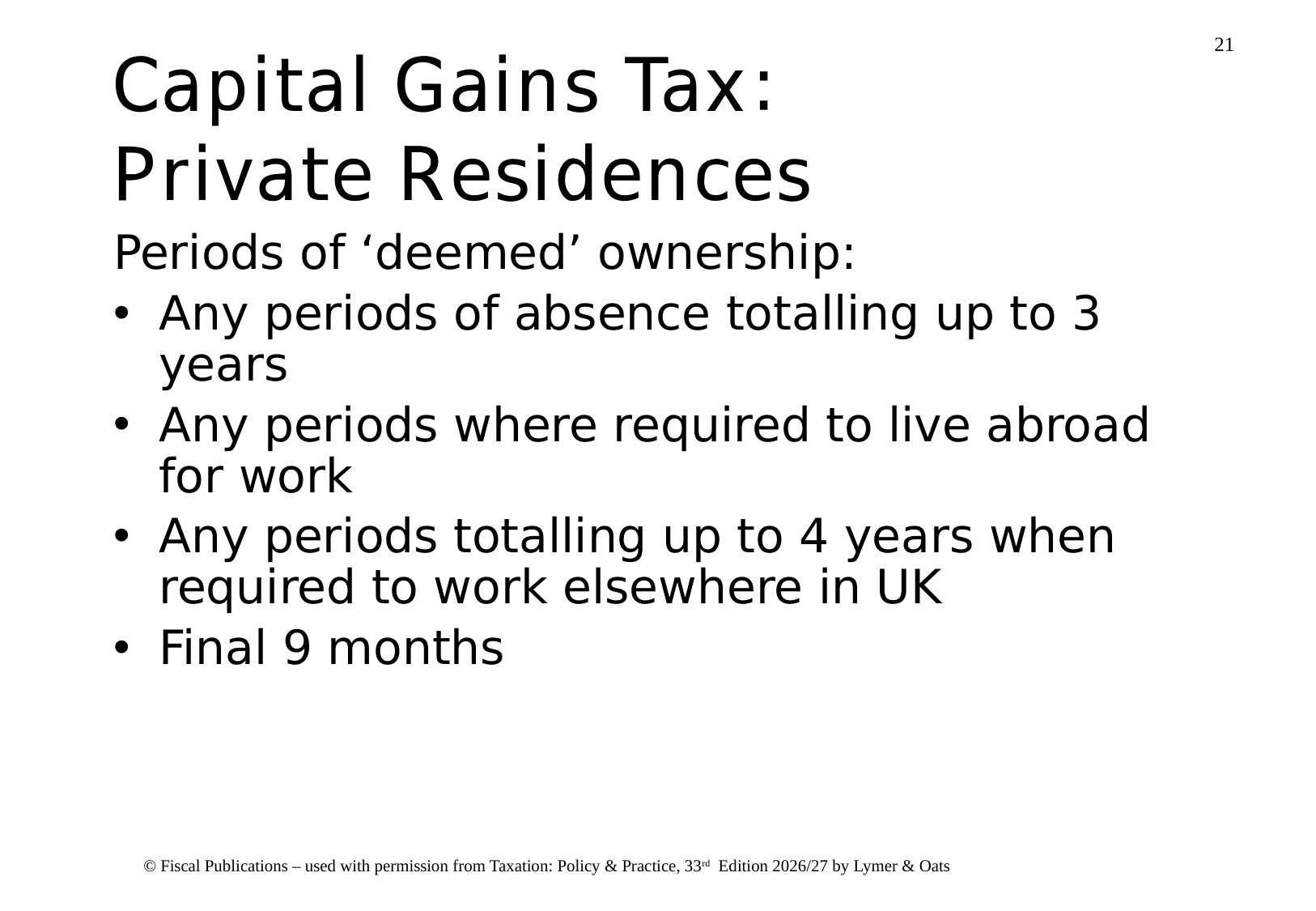

# Capital Gains Tax: Private Residences
Periods of ‘deemed’ ownership:
Any periods of absence totalling up to 3 years
Any periods where required to live abroad for work
Any periods totalling up to 4 years when required to work elsewhere in UK
Final 9 months